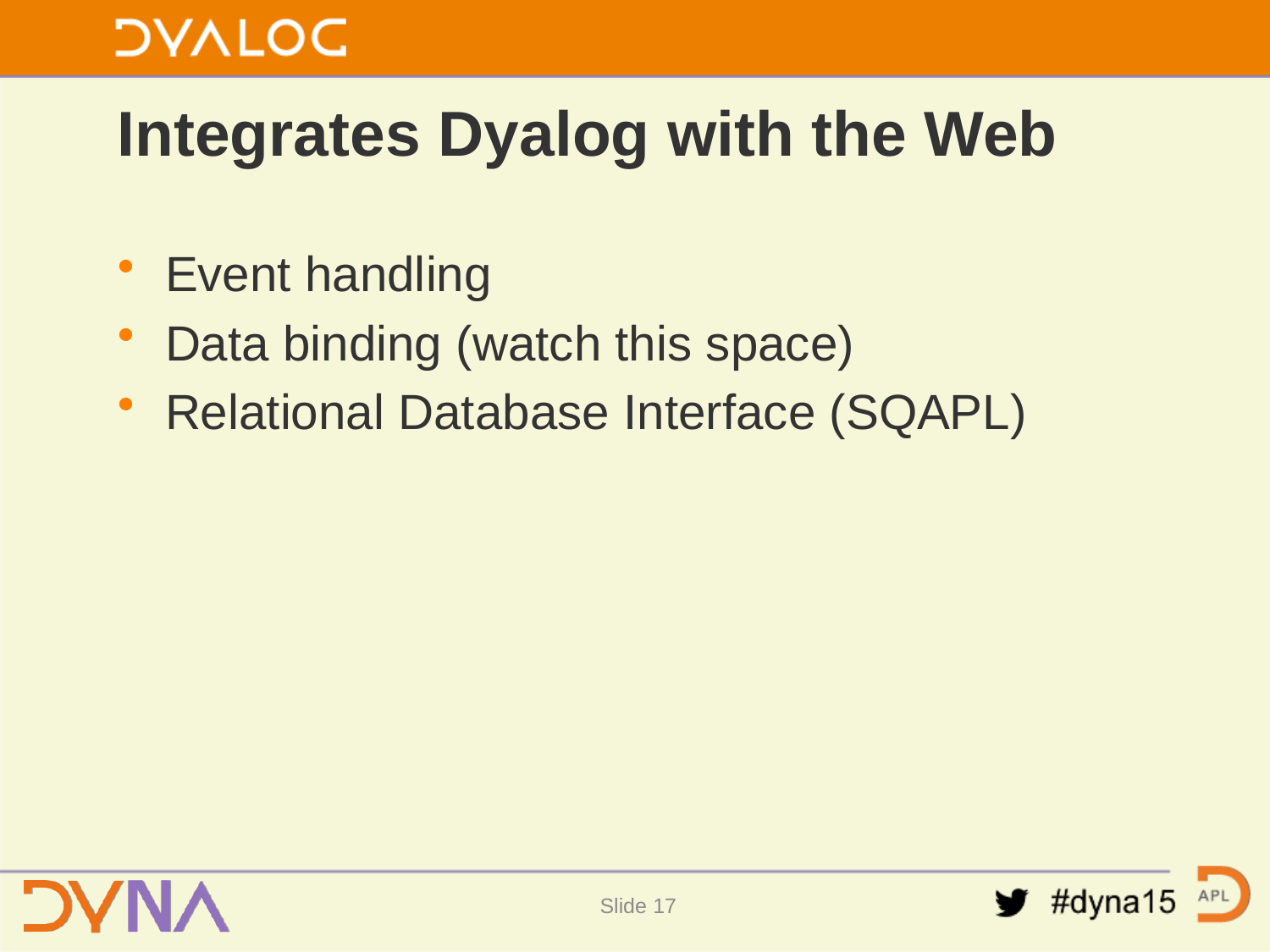

Slide 17
# Integrates Dyalog with the Web
Event handling
Data binding (watch this space)
Relational Database Interface (SQAPL)